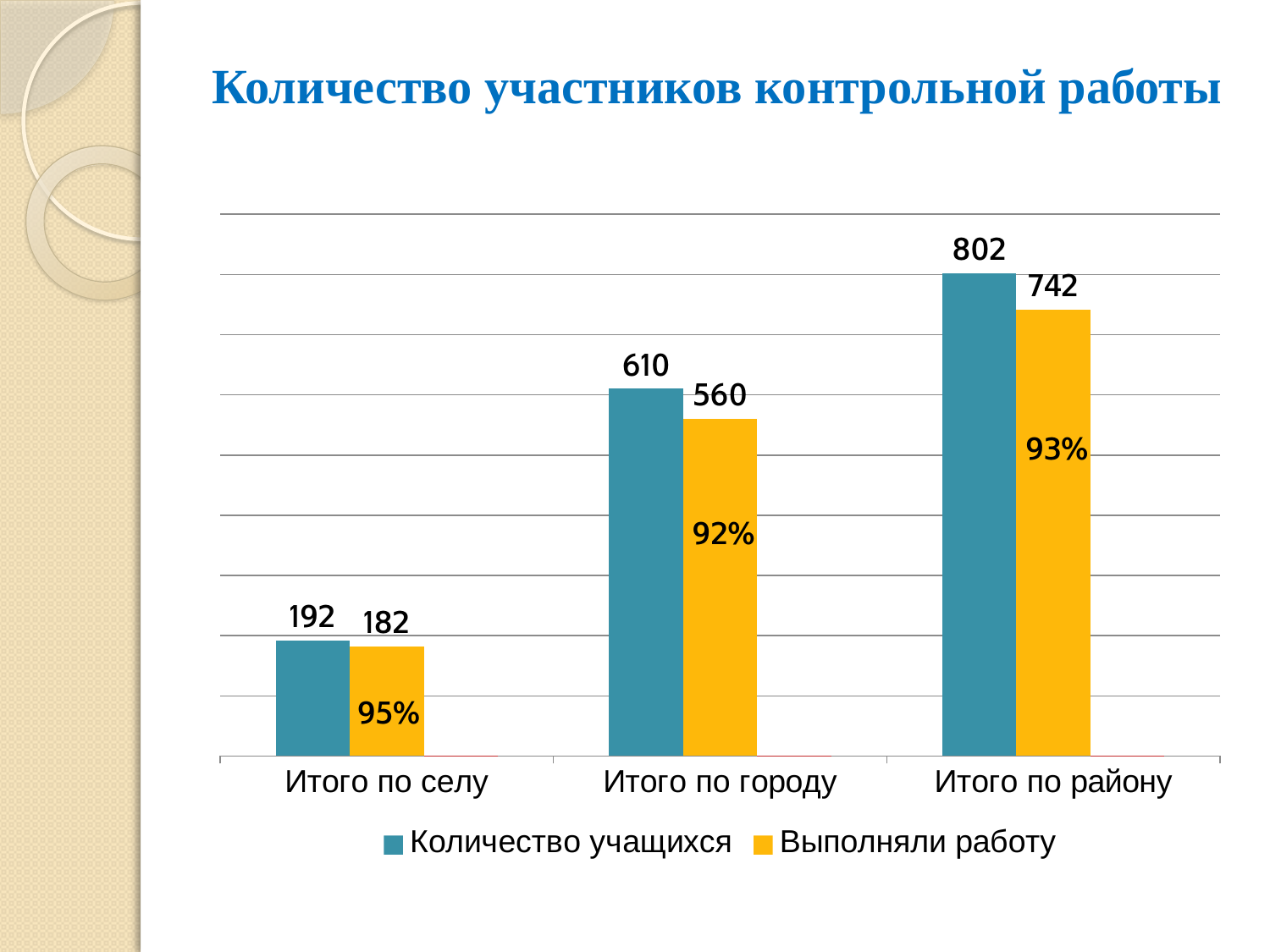

# Количество участников контрольной работы

### Chart

| Category | Количество учащихся | Выполняли работу | Столбец2 |
|---|---|---|---|
| Итого по селу | 192.0 | 182.0 | 0.9479166666666665 |
| Итого по городу | 610.0 | 560.0 | 0.9180327868852455 |
| Итого по району | 802.0 | 742.0 | 0.9251870324189526 |